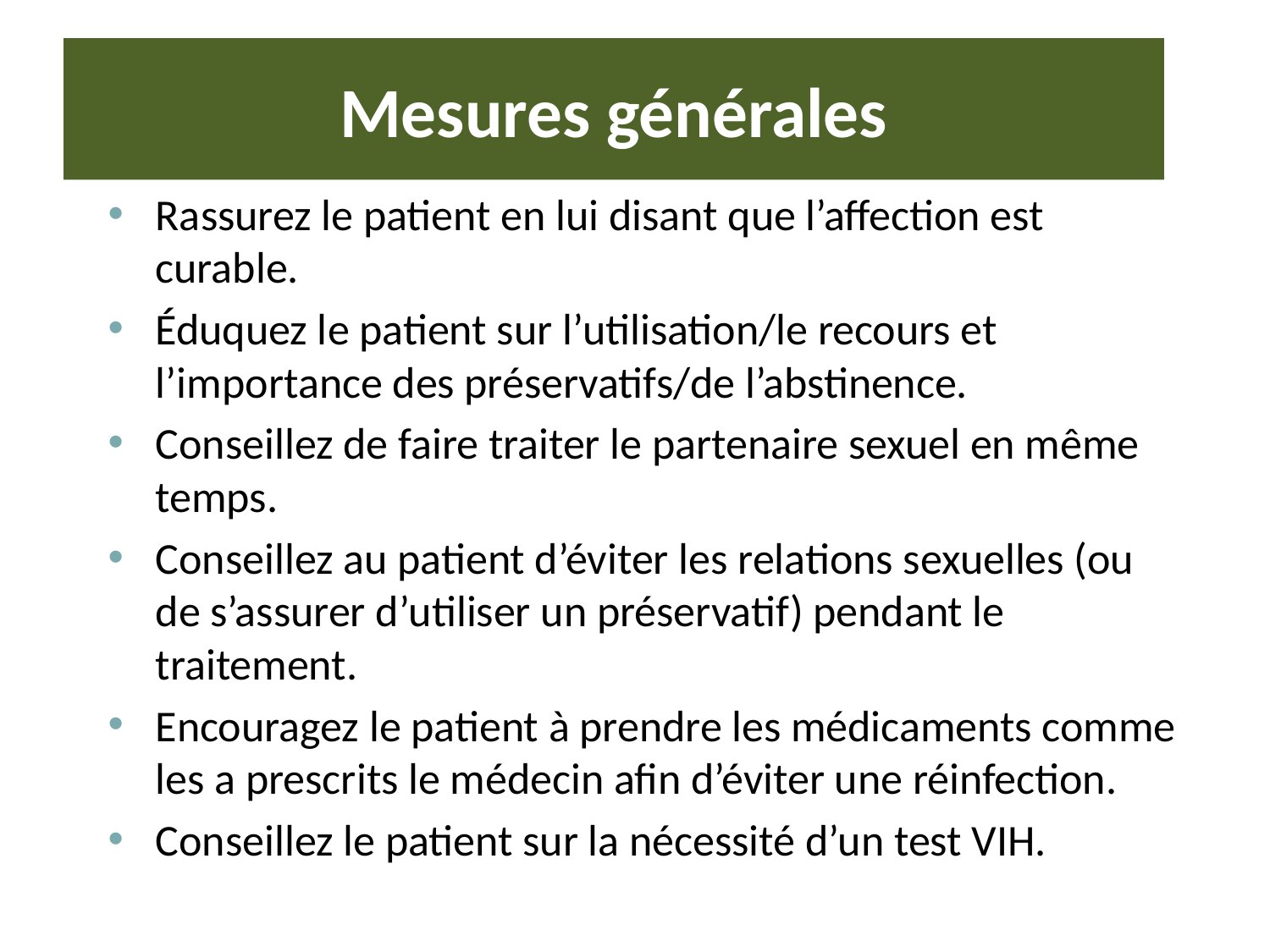

# Mesures générales
Rassurez le patient en lui disant que l’affection est curable.
Éduquez le patient sur l’utilisation/le recours et l’importance des préservatifs/de l’abstinence.
Conseillez de faire traiter le partenaire sexuel en même temps.
Conseillez au patient d’éviter les relations sexuelles (ou de s’assurer d’utiliser un préservatif) pendant le traitement.
Encouragez le patient à prendre les médicaments comme les a prescrits le médecin afin d’éviter une réinfection.
Conseillez le patient sur la nécessité d’un test VIH.